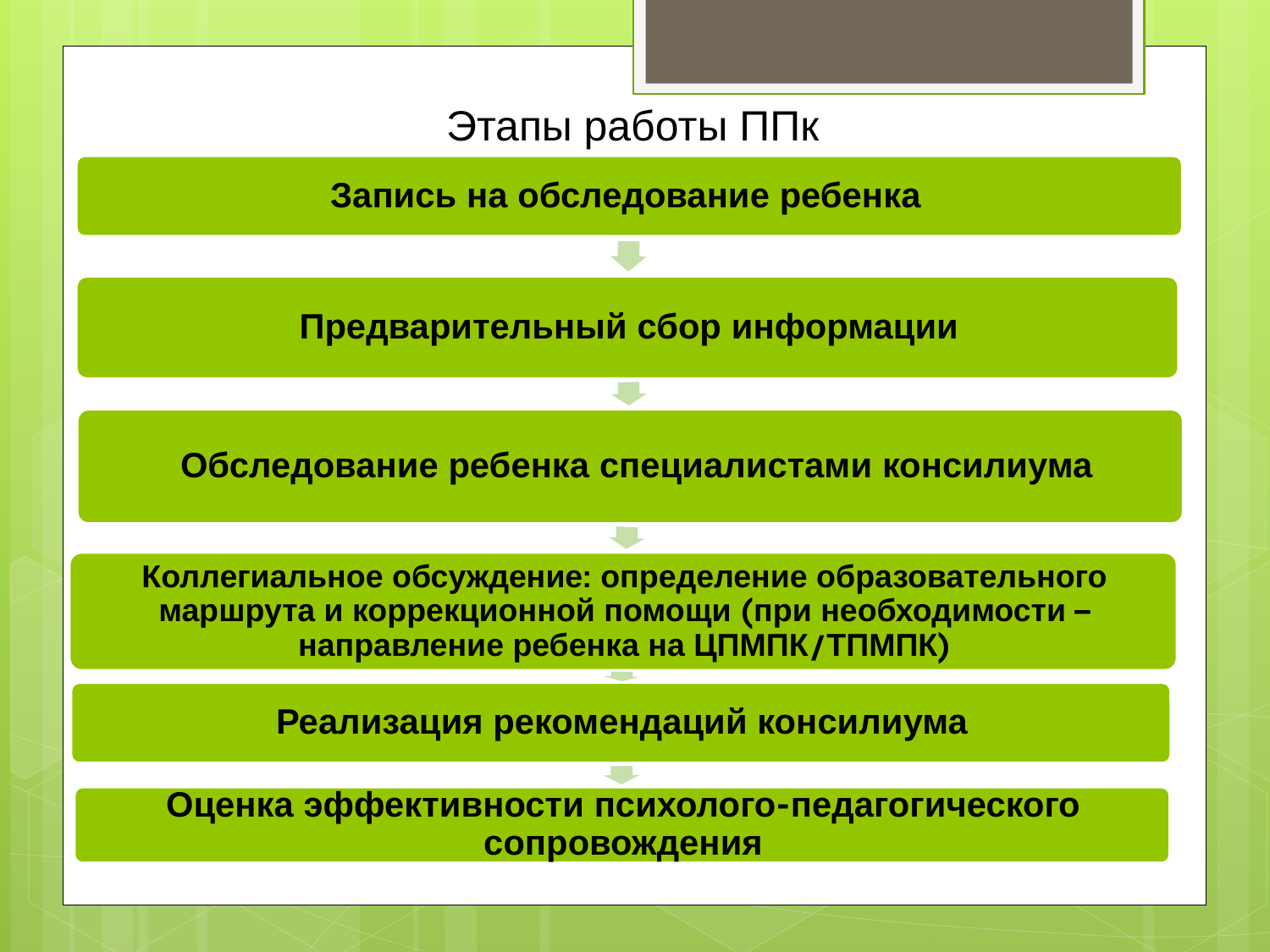

# Этапы работы ППк
Запись на обследование ребенка

Предварительный сбор информации

 Обследование ребенка специалистами консилиума

Коллегиальное обсуждение: определение образовательного маршрута и коррекционной помощи (при необходимости – направление ребенка на ЦПМПК/ТПМПК)

Реализация рекомендаций консилиума

Оценка эффективности психолого-педагогического сопровождения
Запись на обследование ребенка